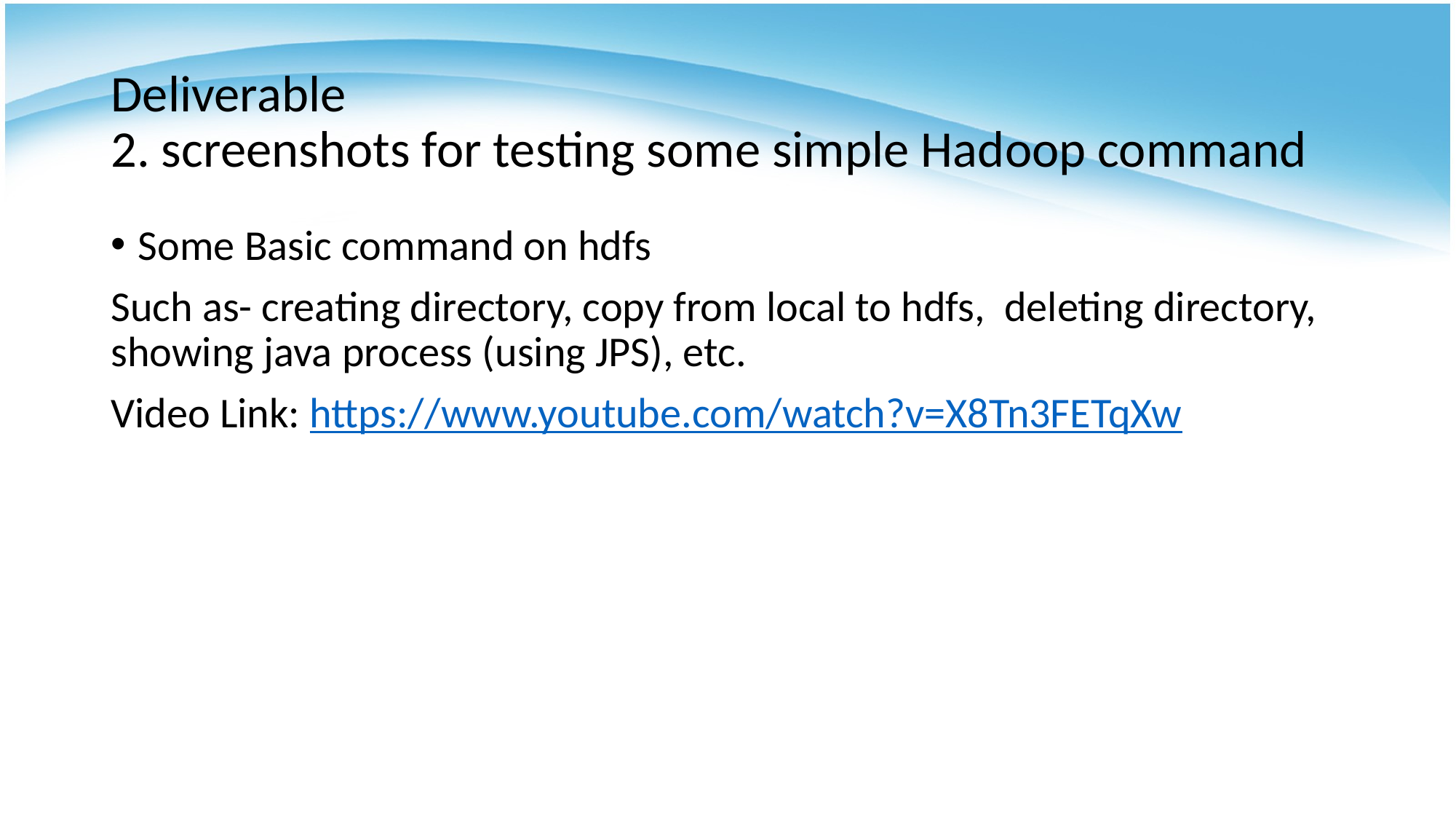

# Deliverable 2. screenshots for testing some simple Hadoop command
Some Basic command on hdfs
Such as- creating directory, copy from local to hdfs,  deleting directory, showing java process (using JPS), etc.
Video Link: https://www.youtube.com/watch?v=X8Tn3FETqXw